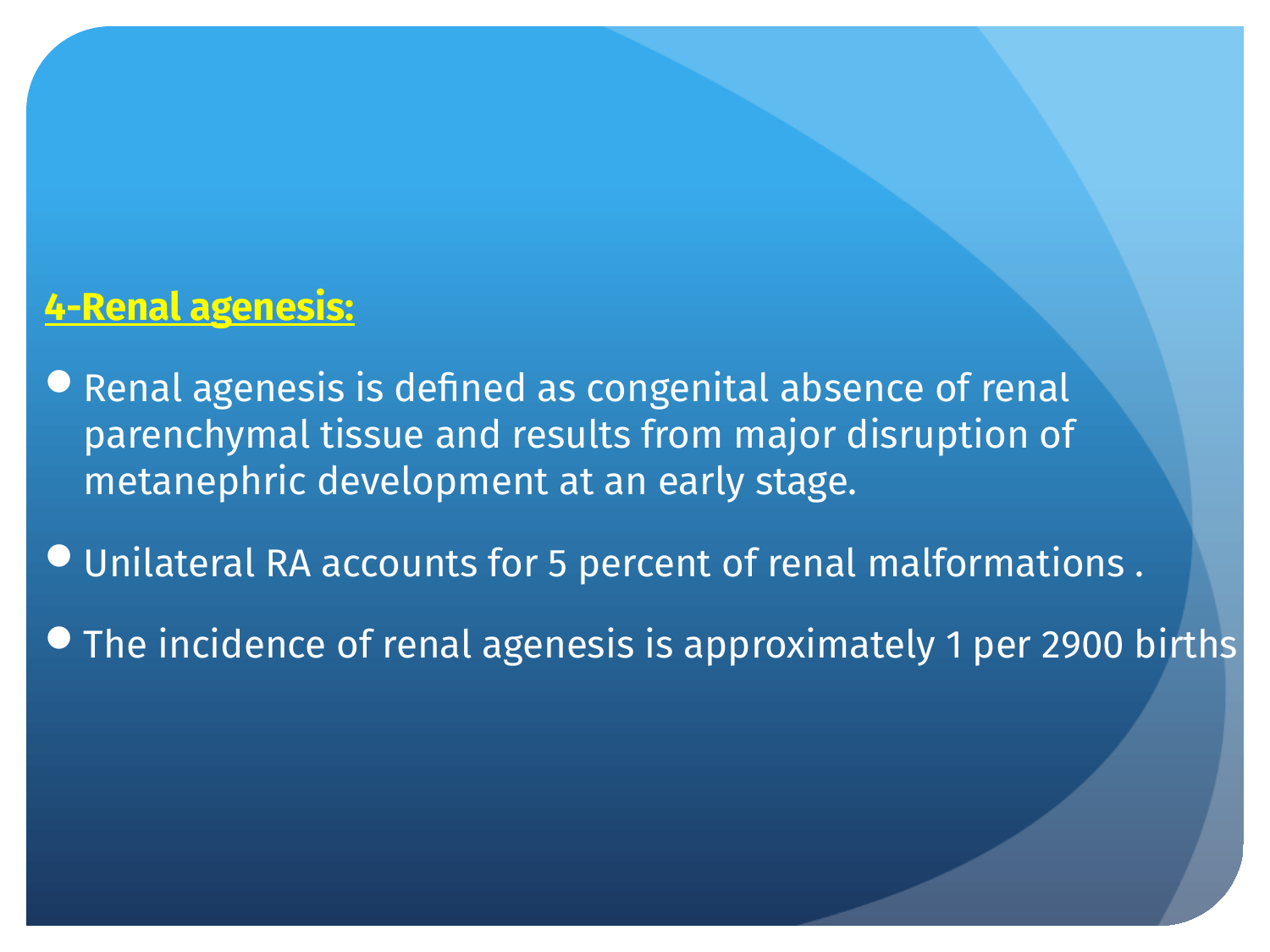

#
4-Renal agenesis:
Renal agenesis is defined as congenital absence of renal parenchymal tissue and results from major disruption of metanephric development at an early stage.
Unilateral RA accounts for 5 percent of renal malformations .
The incidence of renal agenesis is approximately 1 per 2900 births